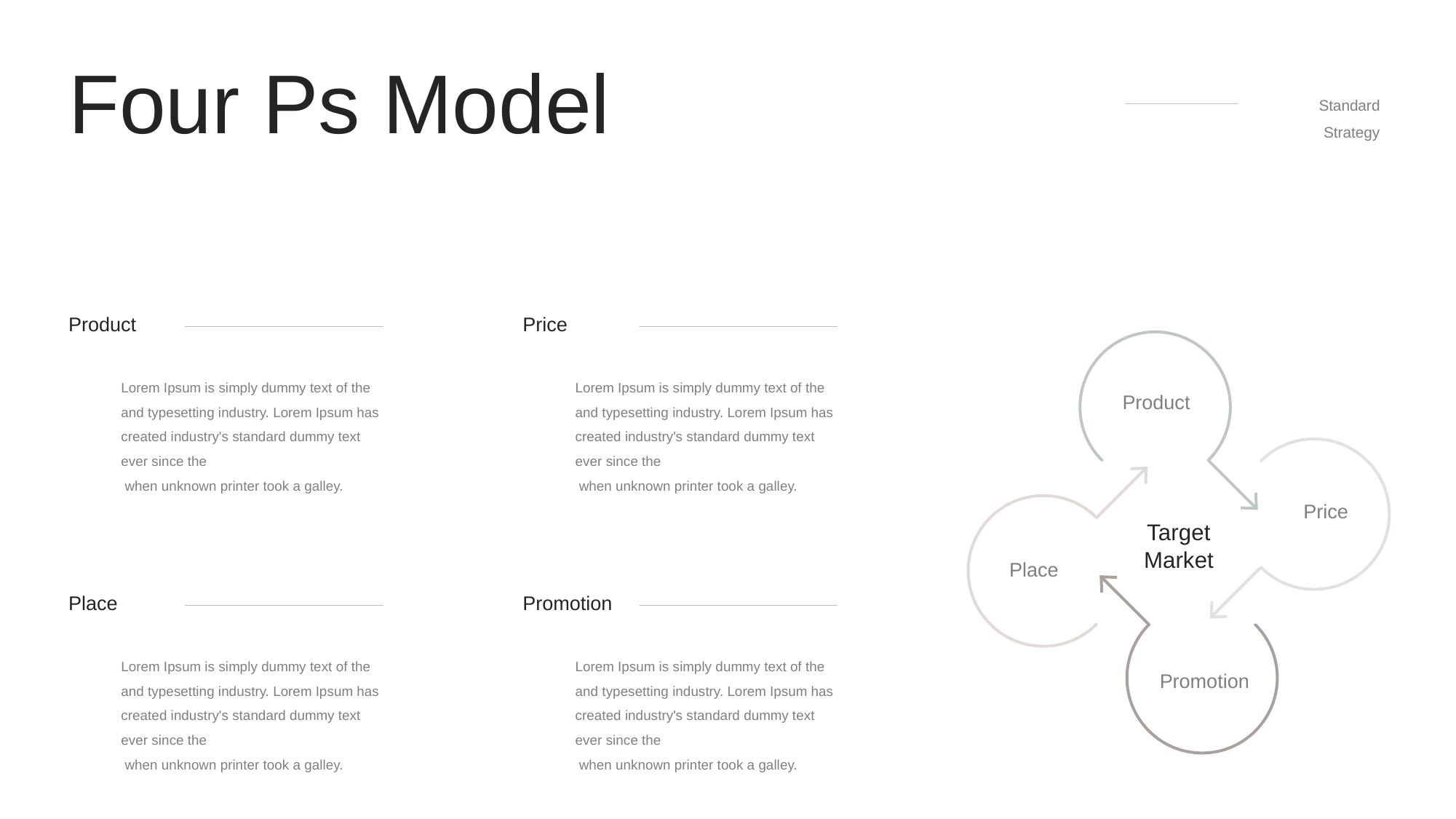

Four Ps Model
Standard Strategy
Product
Price

Lorem Ipsum is simply dummy text of the and typesetting industry. Lorem Ipsum has created industry's standard dummy text ever since the
 when unknown printer took a galley.
Lorem Ipsum is simply dummy text of the and typesetting industry. Lorem Ipsum has created industry's standard dummy text ever since the
 when unknown printer took a galley.
Product
Price
Target
Market
Place
Place
Promotion
Lorem Ipsum is simply dummy text of the and typesetting industry. Lorem Ipsum has created industry's standard dummy text ever since the
 when unknown printer took a galley.
Lorem Ipsum is simply dummy text of the and typesetting industry. Lorem Ipsum has created industry's standard dummy text ever since the
 when unknown printer took a galley.
Promotion